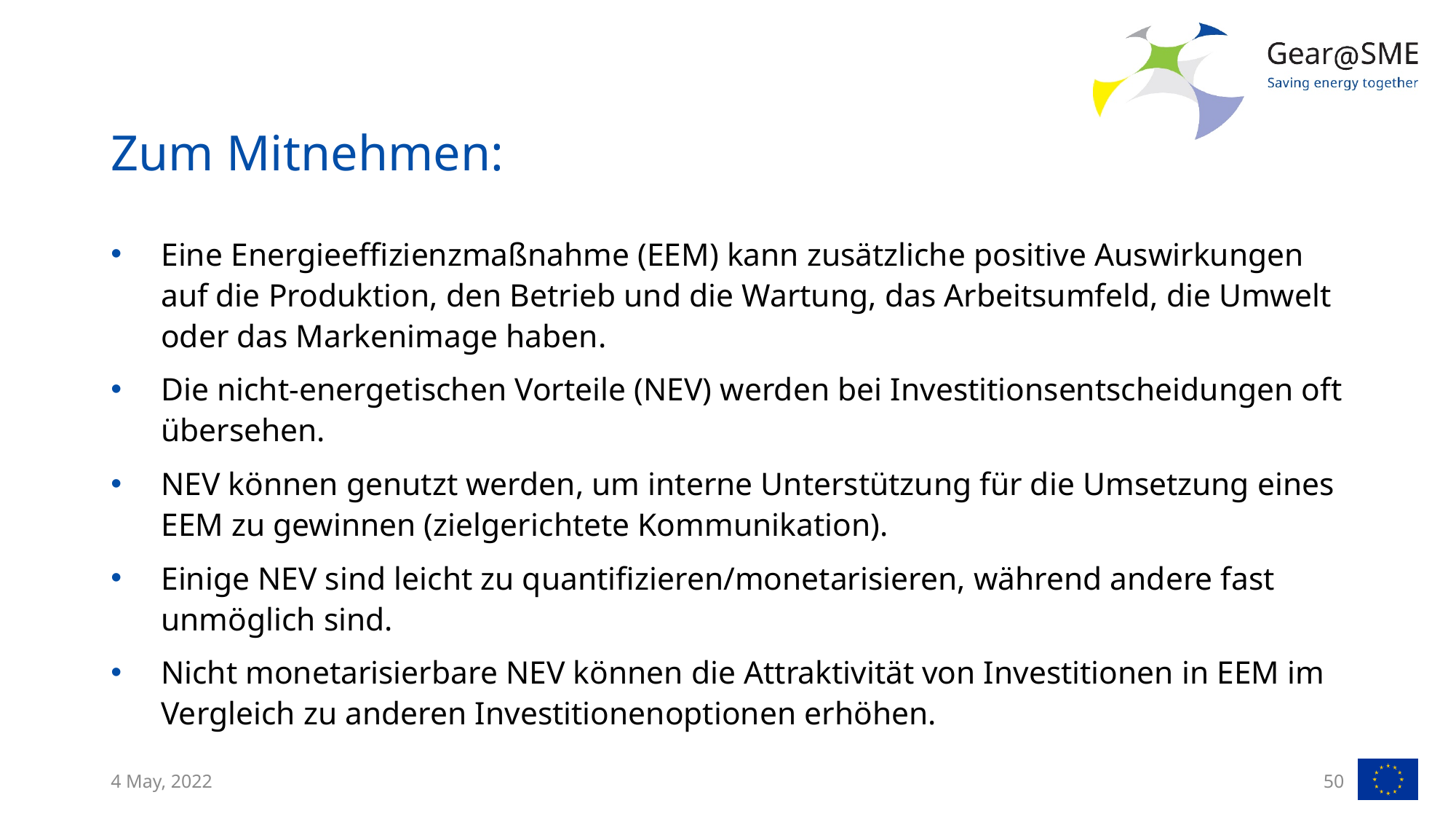

# Zum Mitnehmen:
Eine Energieeffizienzmaßnahme (EEM) kann zusätzliche positive Auswirkungen auf die Produktion, den Betrieb und die Wartung, das Arbeitsumfeld, die Umwelt oder das Markenimage haben.
Die nicht-energetischen Vorteile (NEV) werden bei Investitionsentscheidungen oft übersehen.
NEV können genutzt werden, um interne Unterstützung für die Umsetzung eines EEM zu gewinnen (zielgerichtete Kommunikation).
Einige NEV sind leicht zu quantifizieren/monetarisieren, während andere fast unmöglich sind.
Nicht monetarisierbare NEV können die Attraktivität von Investitionen in EEM im Vergleich zu anderen Investitionenoptionen erhöhen.

4 May, 2022
50